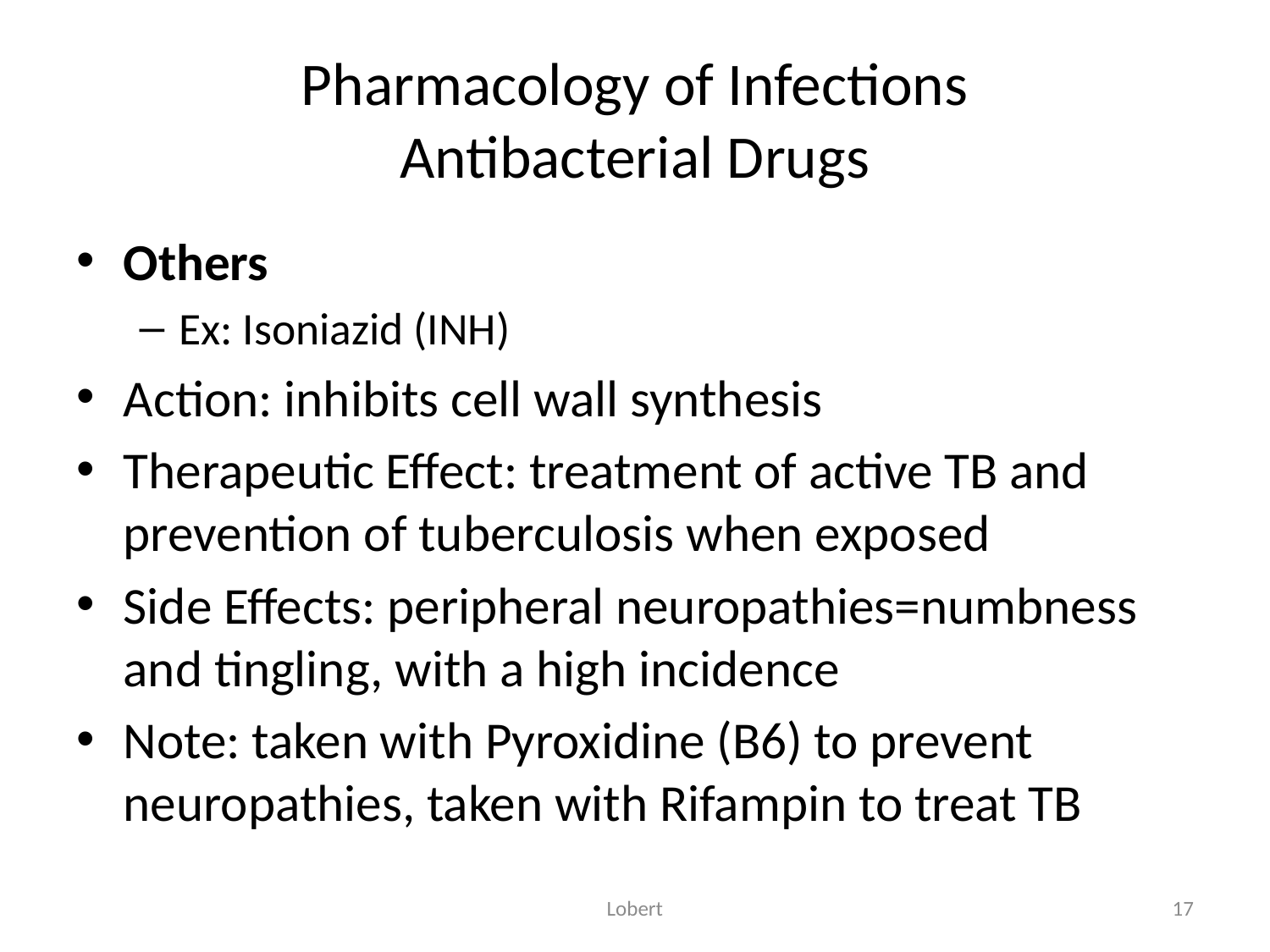

# Pharmacology of Infections Antibacterial Drugs
Others
Ex: Isoniazid (INH)
Action: inhibits cell wall synthesis
Therapeutic Effect: treatment of active TB and prevention of tuberculosis when exposed
Side Effects: peripheral neuropathies=numbness and tingling, with a high incidence
Note: taken with Pyroxidine (B6) to prevent neuropathies, taken with Rifampin to treat TB

Lobert
17